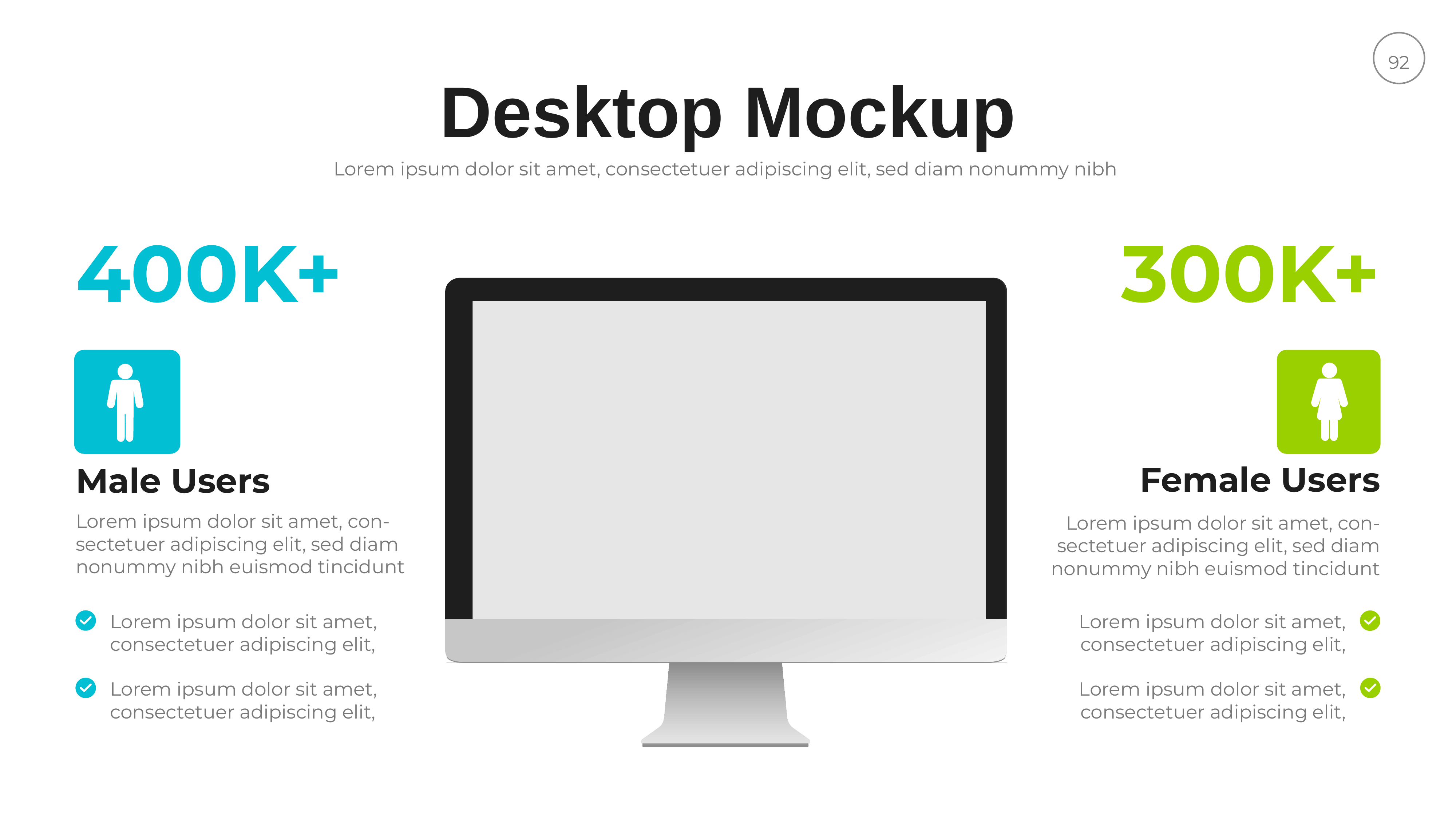

Desktop Mockup
Lorem ipsum dolor sit amet, consectetuer adipiscing elit, sed diam nonummy nibh
400K+
300K+

Female Users
Male Users
Lorem ipsum dolor sit amet, con-sectetuer adipiscing elit, sed diam nonummy nibh euismod tincidunt
Lorem ipsum dolor sit amet, con-sectetuer adipiscing elit, sed diam nonummy nibh euismod tincidunt
Lorem ipsum dolor sit amet, consectetuer adipiscing elit,
Lorem ipsum dolor sit amet, consectetuer adipiscing elit,

Lorem ipsum dolor sit amet, consectetuer adipiscing elit,
Lorem ipsum dolor sit amet, consectetuer adipiscing elit,